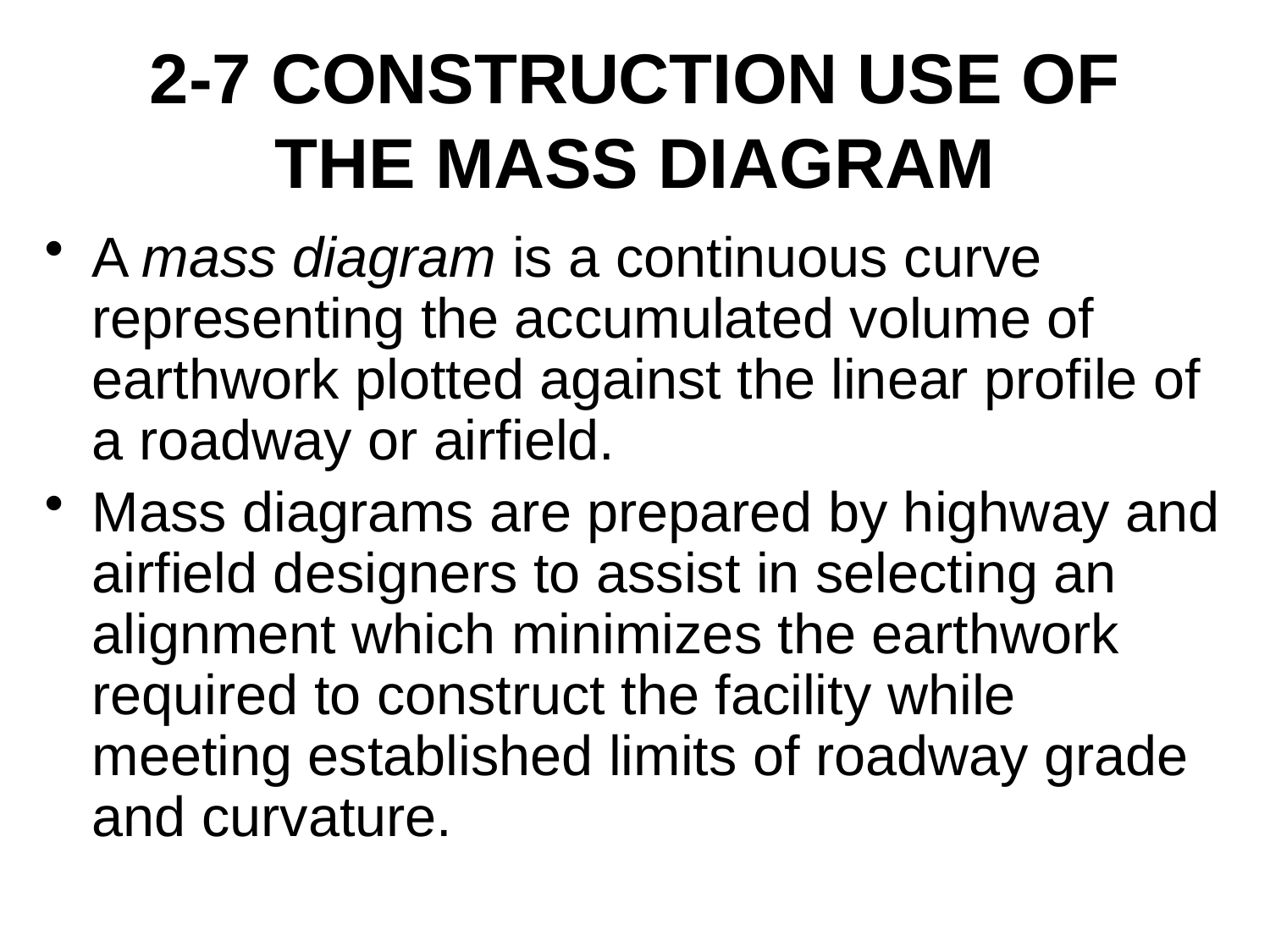

# 2-7 CONSTRUCTION USE OF THE MASS DIAGRAM
A mass diagram is a continuous curve representing the accumulated volume of earthwork plotted against the linear profile of a roadway or airfield.
Mass diagrams are prepared by highway and airfield designers to assist in selecting an alignment which minimizes the earthwork required to construct the facility while meeting established limits of roadway grade and curvature.